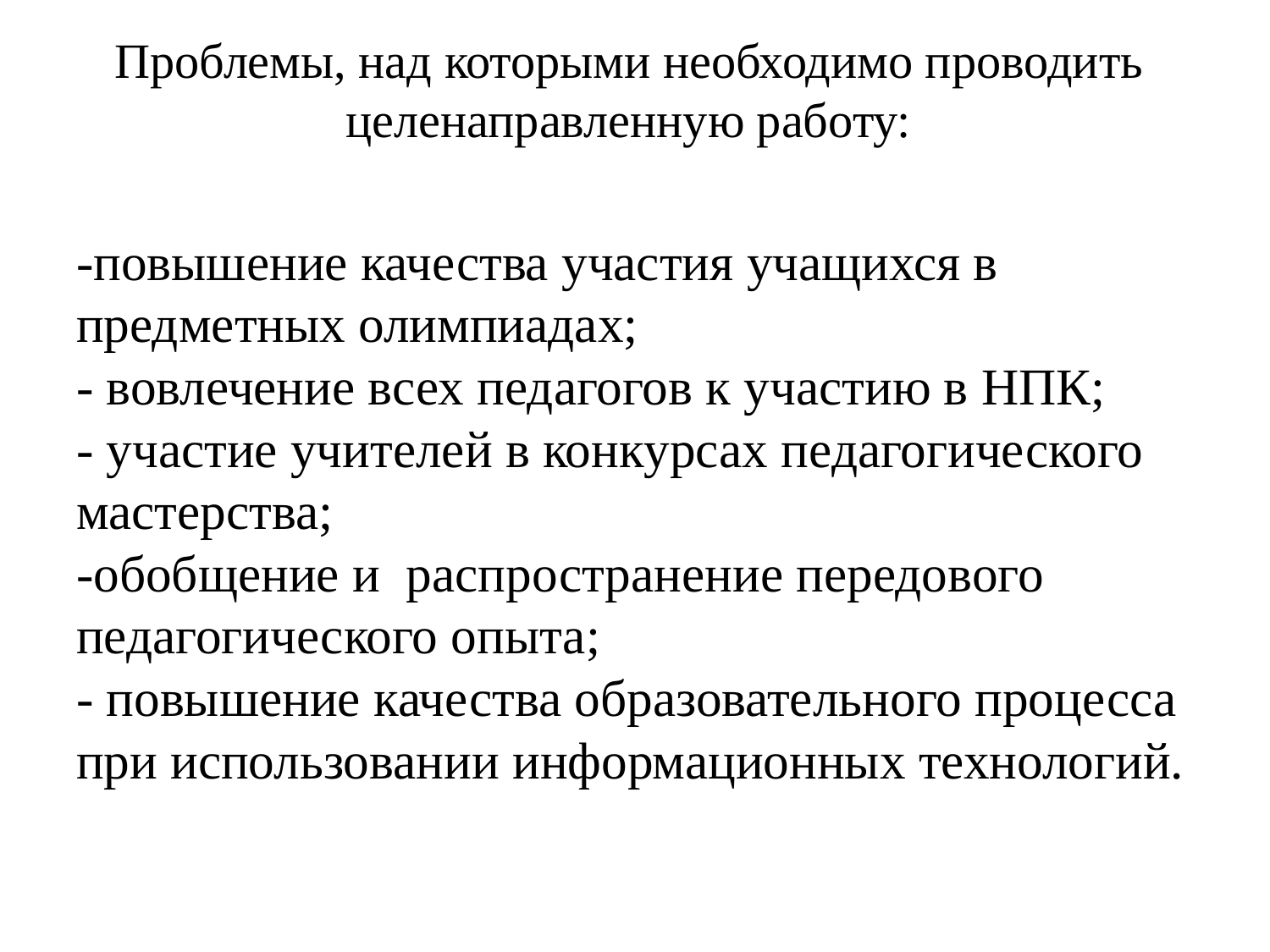

# Проблемы, над которыми необходимо проводить  целенаправленную работу:
-повышение качества участия учащихся в предметных олимпиадах;
- вовлечение всех педагогов к участию в НПК;
- участие учителей в конкурсах педагогического мастерства;
-обобщение и  распространение передового педагогического опыта;
- повышение качества образовательного процесса при использовании информационных технологий.